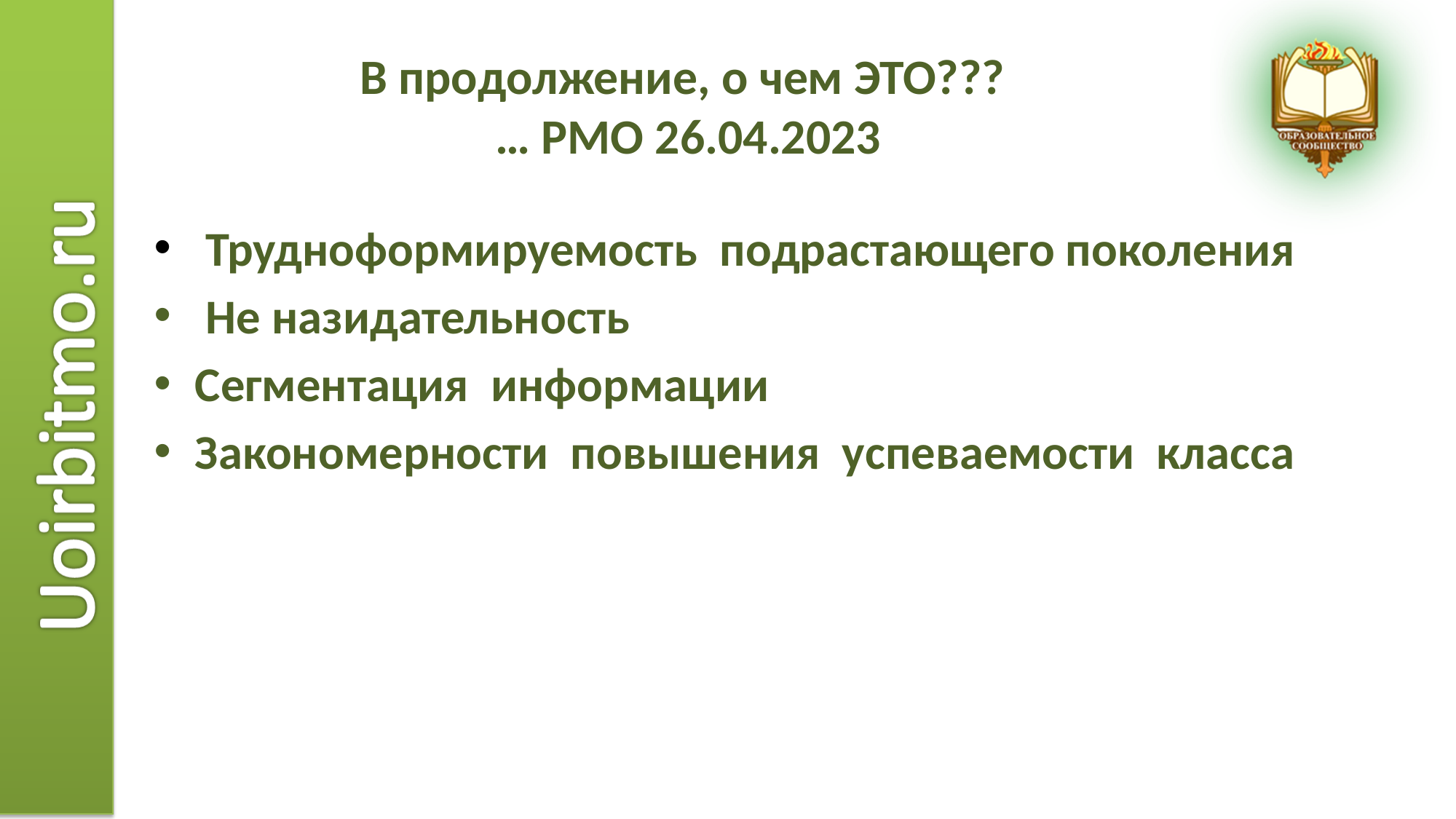

# В продолжение, о чем ЭТО??? … РМО 26.04.2023
 Трудноформируемость  подрастающего поколения
 Не назидательность
Сегментация  информации
Закономерности  повышения  успеваемости  класса